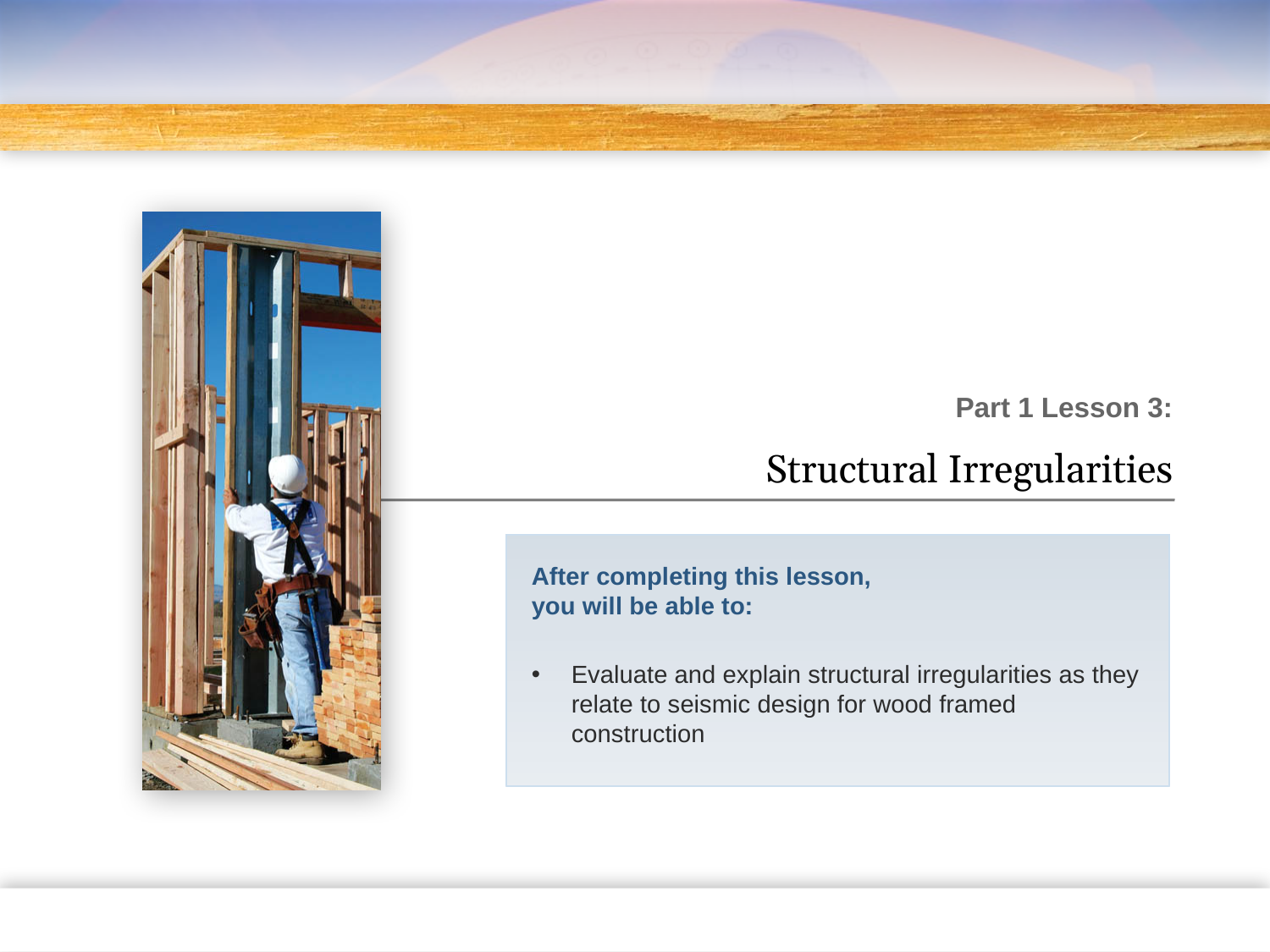

Part 1 Lesson 3:
Structural Irregularities
After completing this lesson,
you will be able to:

Evaluate and explain structural irregularities as they relate to seismic design for wood framed construction